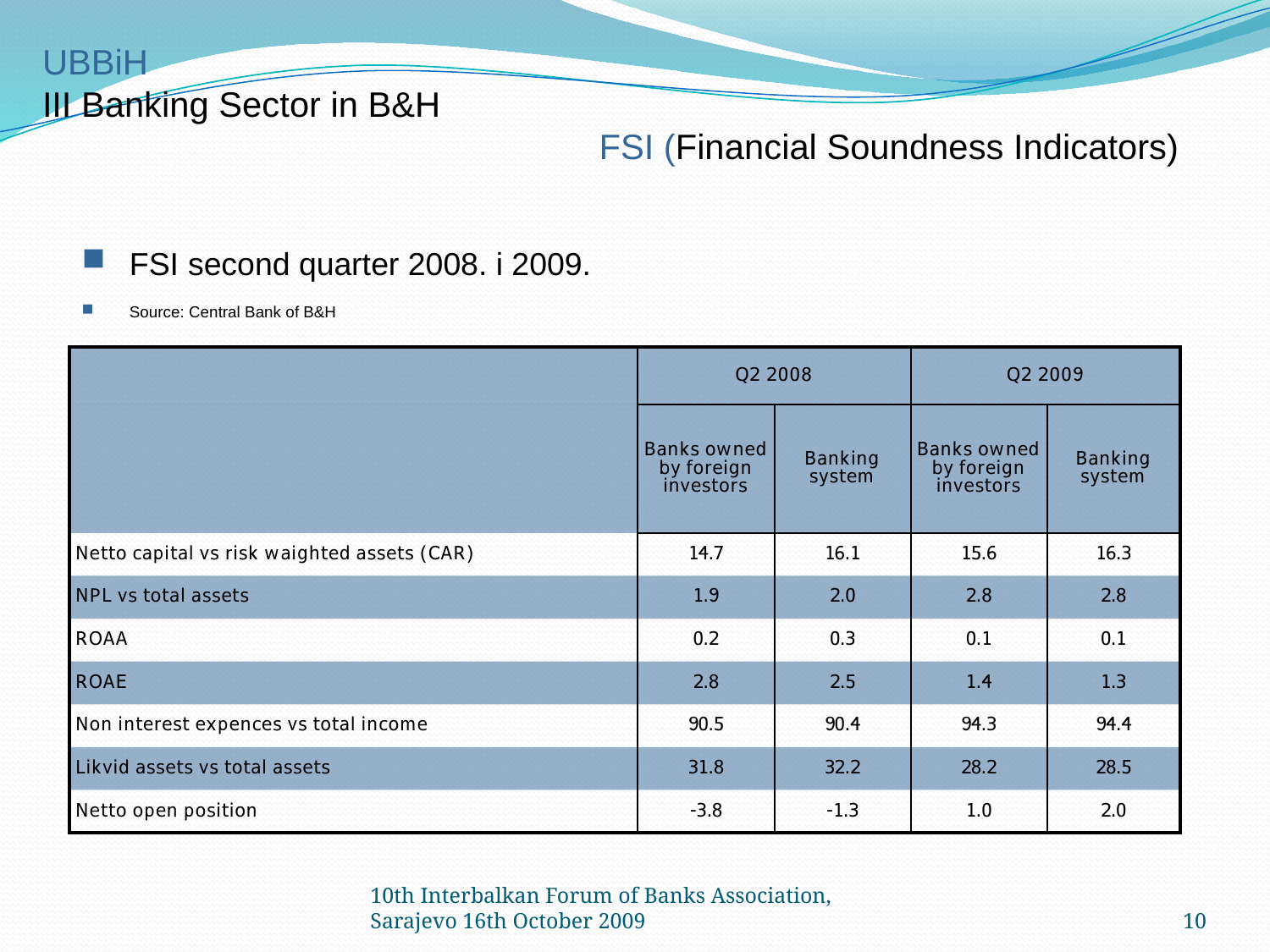

UBBiH
III Banking Sector in B&H
FSI (Financial Soundness Indicators)

FSI second quarter 2008. i 2009.
Source: Central Bank of B&H
|  | Q2 2008 |  | Q2 2009 |  |
| --- | --- | --- | --- | --- |
|  | Banks owned by foreign investors | Banking system | Banks owned by foreign investors | Banking system |
| Netto capital vs risk waighted assets (CAR) | 14.7 | 16.1 | 15.6 | 16.3 |
| NPL vs total assets | 1.9 | 2.0 | 2.8 | 2.8 |
| ROAA | 0.2 | 0.3 | 0.1 | 0.1 |
| ROAE | 2.8 | 2.5 | 1.4 | 1.3 |
| Non interest expences vs total income | 90.5 | 90.4 | 94.3 | 94.4 |
| Likvid assets vs total assets | 31.8 | 32.2 | 28.2 | 28.5 |
| Netto open position | -3.8 | -1.3 | 1.0 | 2.0 |
10th Interbalkan Forum of Banks Association, Sarajevo 16th October 2009
10